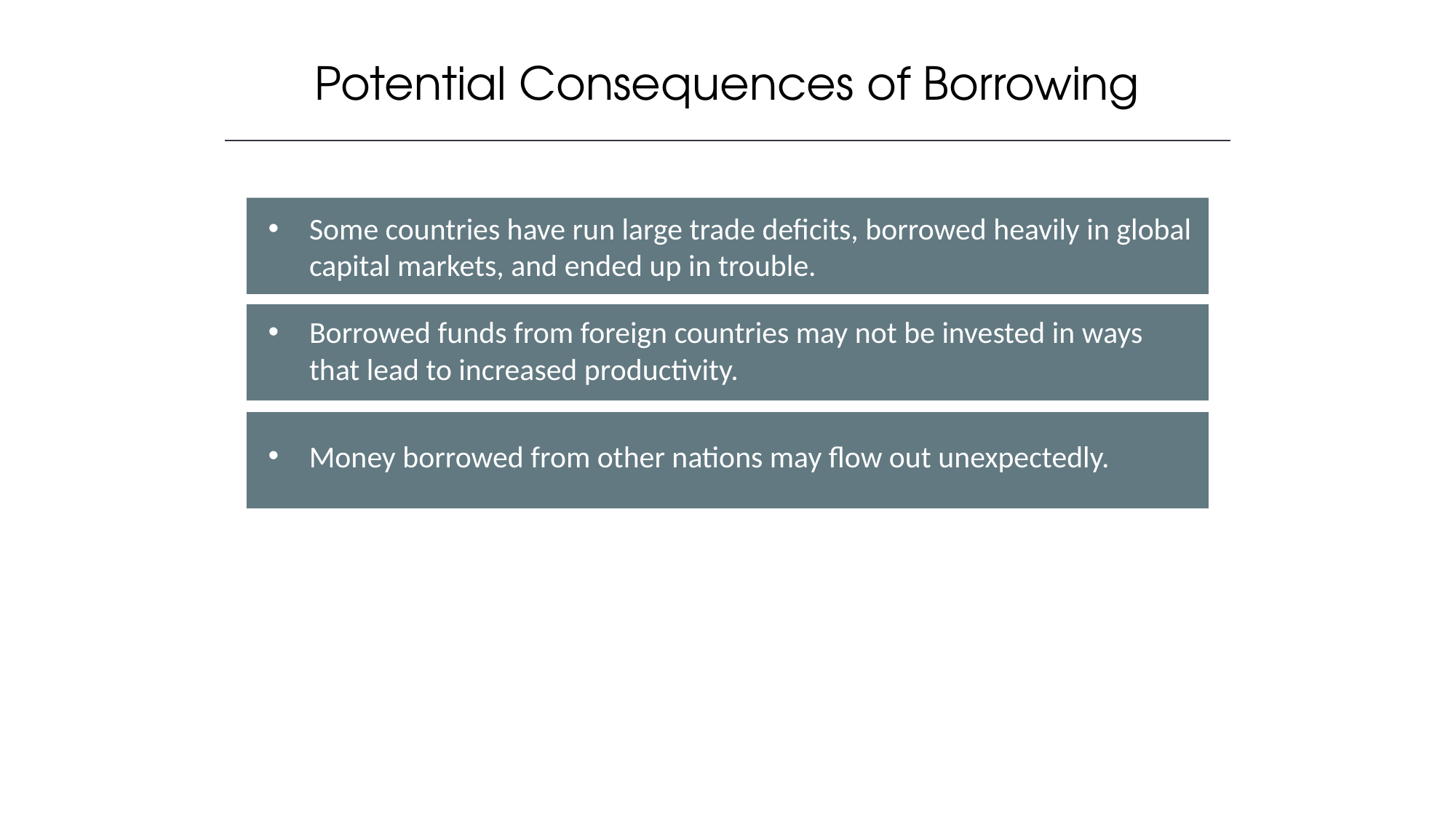

Potential Consequences of Borrowing
HAWKES LEARNING

Some countries have run large trade deficits, borrowed heavily in global capital markets, and ended up in trouble.

Borrowed funds from foreign countries may not be invested in ways that lead to increased productivity.

Money borrowed from other nations may flow out unexpectedly.